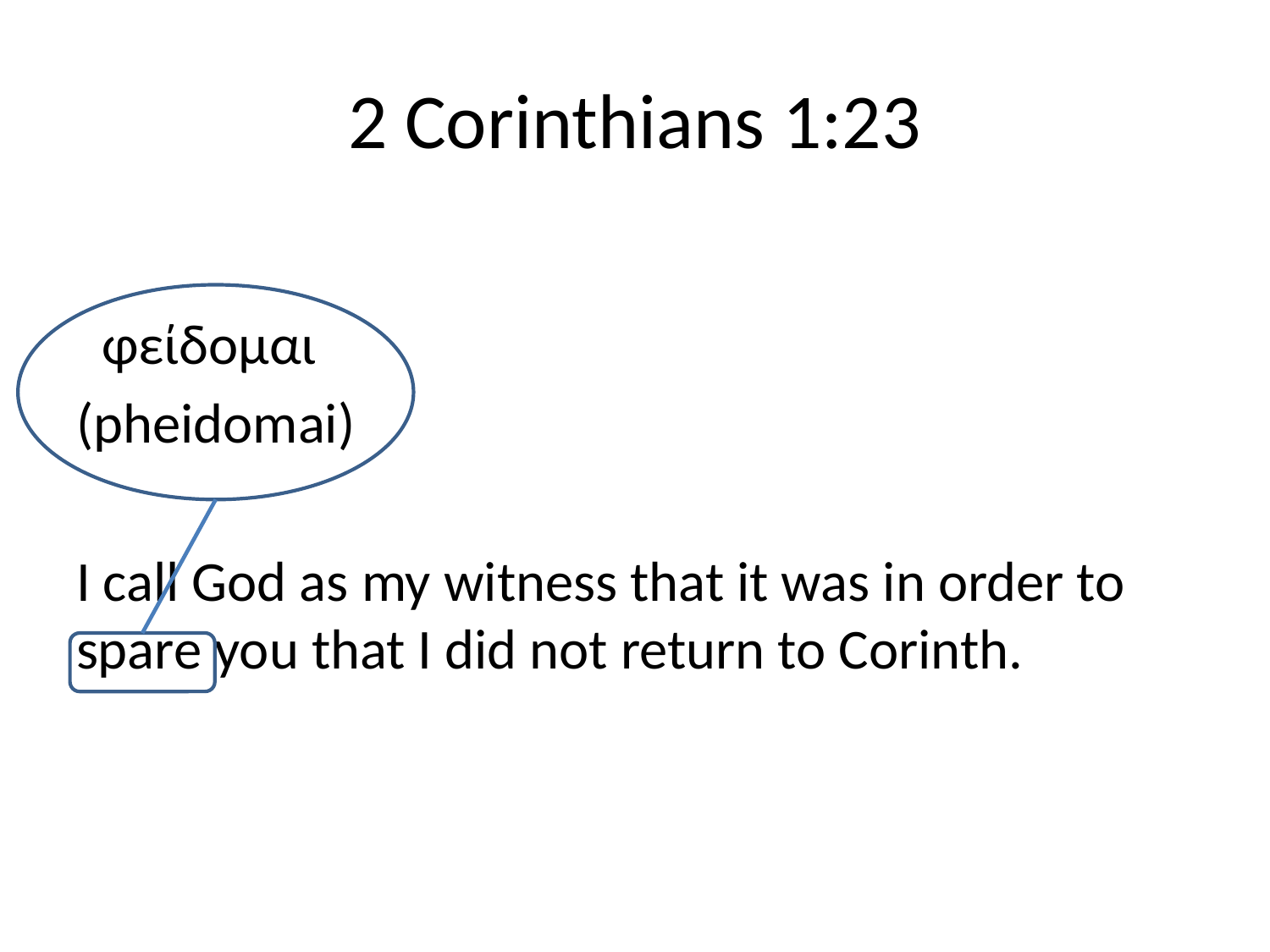

# 2 Corinthians 1:23

  φείδομαι
(pheidomai)

I call God as my witness that it was in order to spare you that I did not return to Corinth.